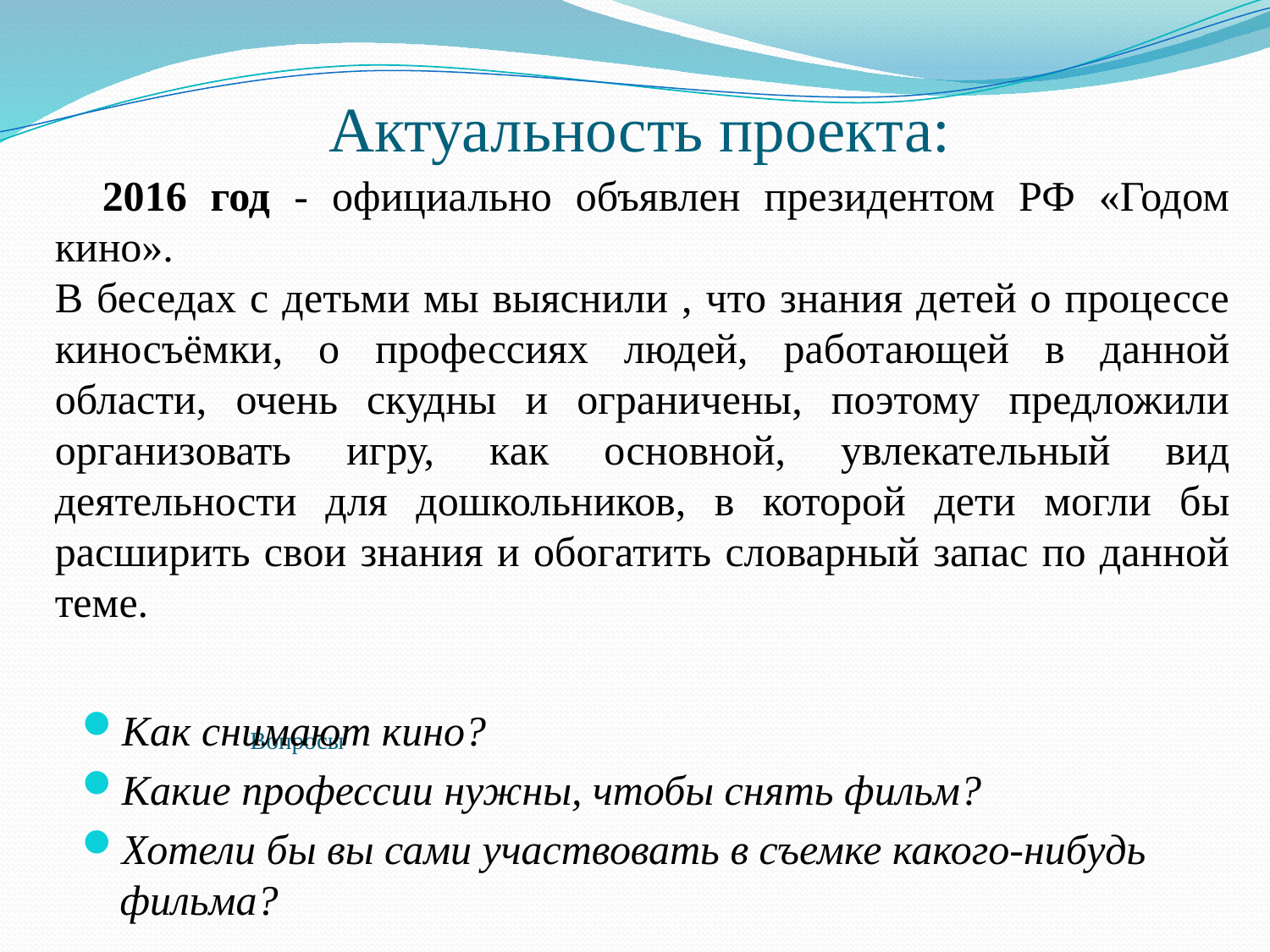

Актуальность проекта:
  2016 год - официально объявлен президентом РФ «Годом кино».
В беседах с детьми мы выяснили , что знания детей о процессе киносъёмки, о профессиях людей, работающей в данной области, очень скудны и ограничены, поэтому предложили организовать игру, как основной, увлекательный вид деятельности для дошкольников, в которой дети могли бы расширить свои знания и обогатить словарный запас по данной теме.
Как снимают кино?
Какие профессии нужны, чтобы снять фильм?
Хотели бы вы сами участвовать в съемке какого-нибудь фильма?

# Вопросы